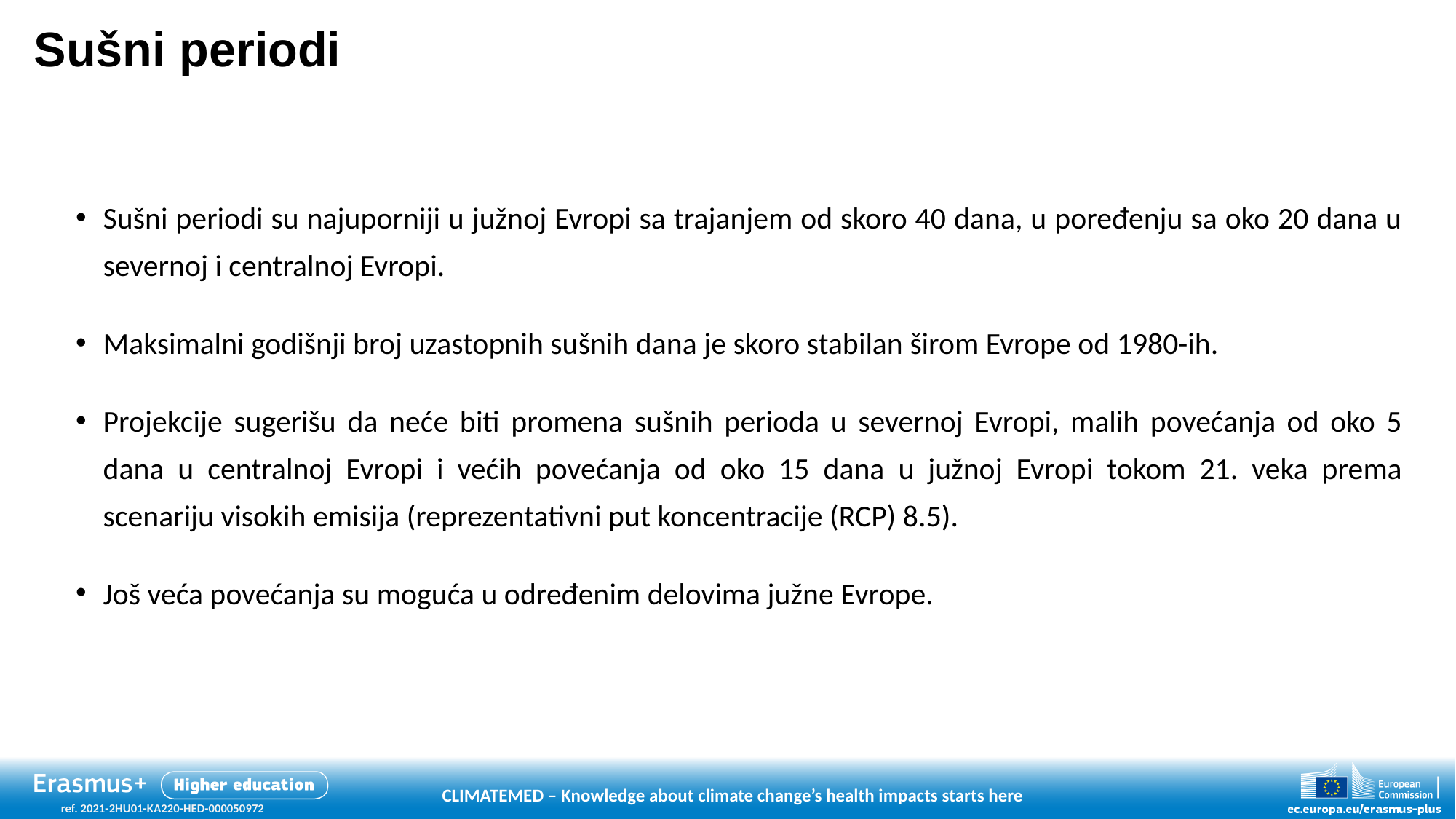

# Sušni periodi
Sušni periodi su najuporniji u južnoj Evropi sa trajanjem od skoro 40 dana, u poređenju sa oko 20 dana u severnoj i centralnoj Evropi.
Maksimalni godišnji broj uzastopnih sušnih dana je skoro stabilan širom Evrope od 1980-ih.
Projekcije sugerišu da neće biti promena sušnih perioda u severnoj Evropi, malih povećanja od oko 5 dana u centralnoj Evropi i većih povećanja od oko 15 dana u južnoj Evropi tokom 21. veka prema scenariju visokih emisija (reprezentativni put koncentracije (RCP) 8.5).
Još veća povećanja su moguća u određenim delovima južne Evrope.